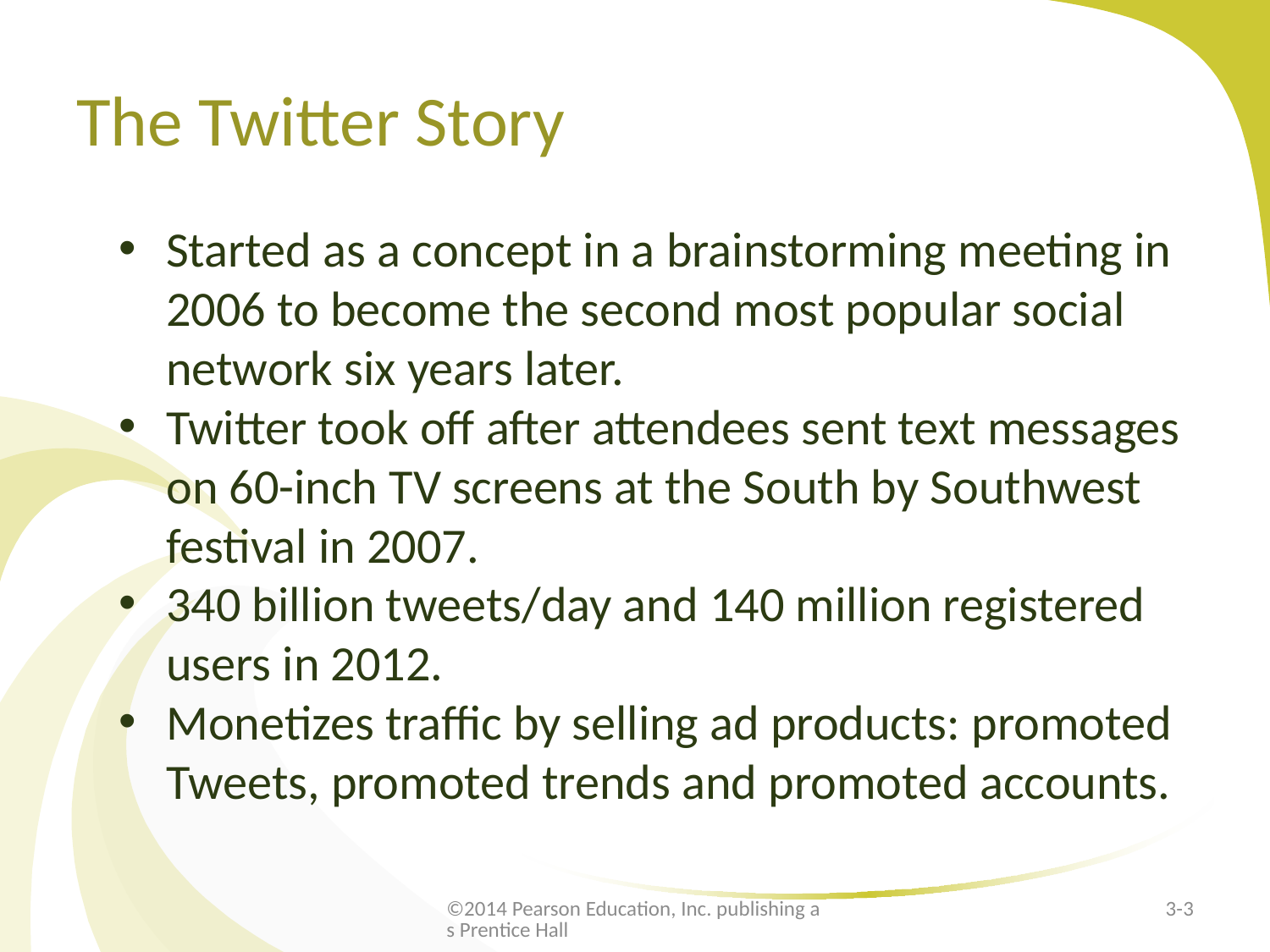

# The Twitter Story
Started as a concept in a brainstorming meeting in 2006 to become the second most popular social network six years later.
Twitter took off after attendees sent text messages on 60-inch TV screens at the South by Southwest festival in 2007.
340 billion tweets/day and 140 million registered users in 2012.
Monetizes traffic by selling ad products: promoted Tweets, promoted trends and promoted accounts.
©2014 Pearson Education, Inc. publishing as Prentice Hall
3-3